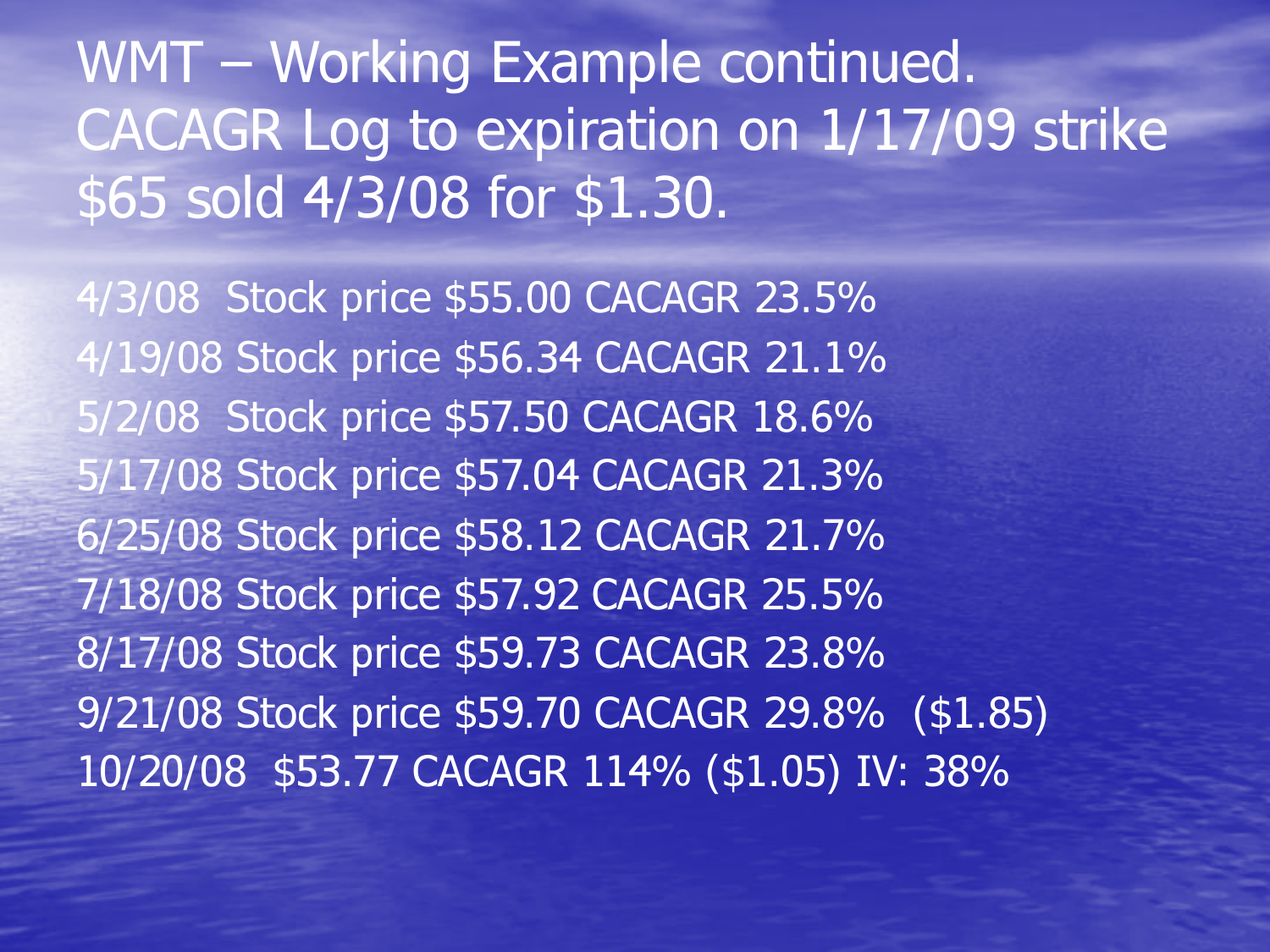

# WMT – Working Example continued. CACAGR Log to expiration on 1/17/09 strike $65 sold 4/3/08 for $1.30.
4/3/08  Stock price $55.00 CACAGR 23.5%
4/19/08 Stock price $56.34 CACAGR 21.1%
5/2/08  Stock price $57.50 CACAGR 18.6%
5/17/08 Stock price $57.04 CACAGR 21.3%
6/25/08 Stock price $58.12 CACAGR 21.7%
7/18/08 Stock price $57.92 CACAGR 25.5%
8/17/08 Stock price $59.73 CACAGR 23.8%
9/21/08 Stock price $59.70 CACAGR 29.8%  ($1.85)
10/20/08  $53.77 CACAGR 114% ($1.05) IV: 38%